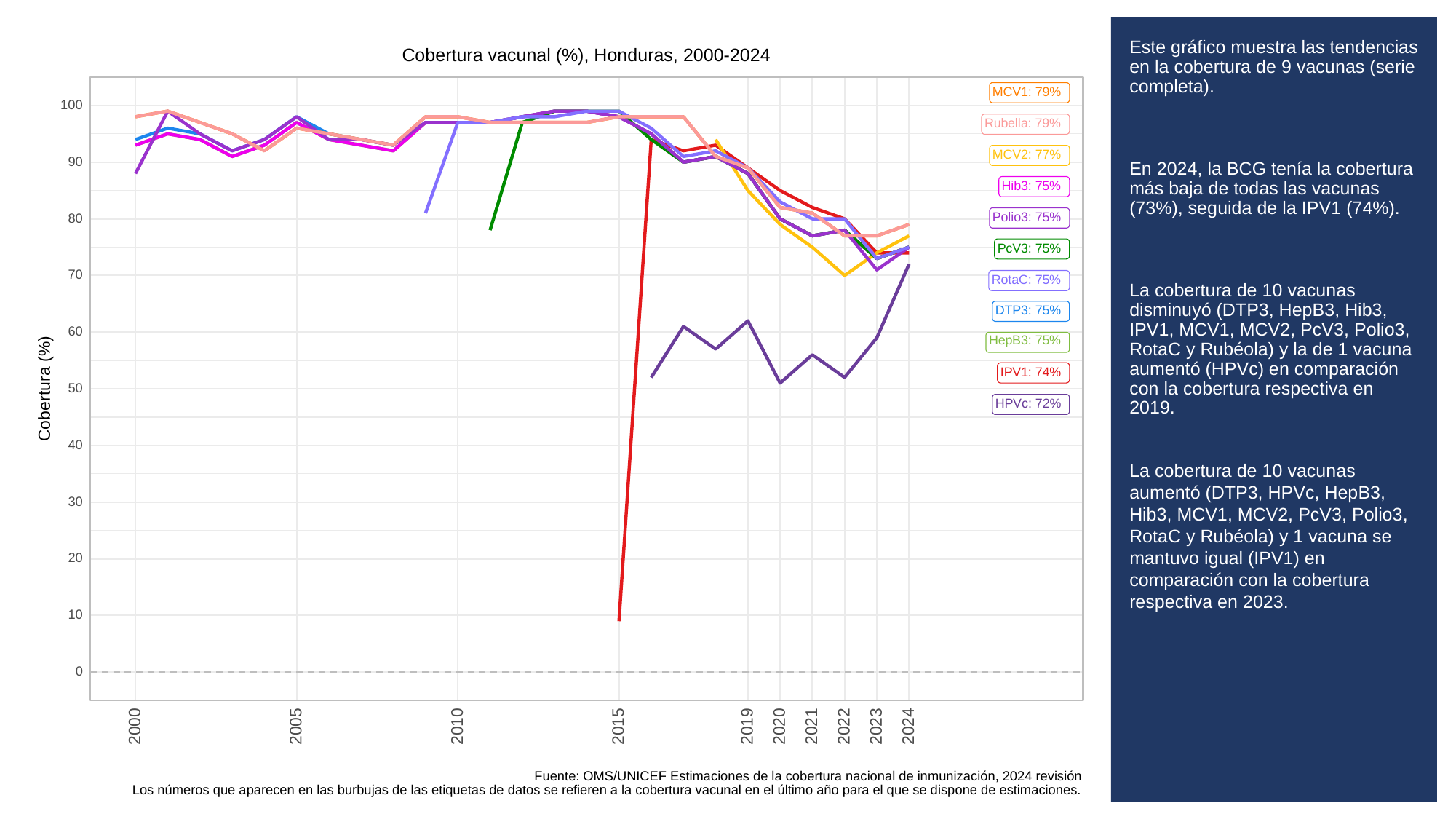

# Este gráfico muestra las tendencias en la cobertura de 9 vacunas (serie completa).

En 2024, la BCG tenía la cobertura más baja de todas las vacunas (73%), seguida de la IPV1 (74%).

La cobertura de 10 vacunas disminuyó (DTP3, HepB3, Hib3, IPV1, MCV1, MCV2, PcV3, Polio3, RotaC y Rubéola) y la de 1 vacuna aumentó (HPVc) en comparación con la cobertura respectiva en 2019.

La cobertura de 10 vacunas aumentó (DTP3, HPVc, HepB3, Hib3, MCV1, MCV2, PcV3, Polio3, RotaC y Rubéola) y 1 vacuna se mantuvo igual (IPV1) en comparación con la cobertura respectiva en 2023.

Cobertura vacunal (%), Honduras, 2000-2024

MCV1: 79%

100

Rubella: 79%

MCV2: 77%

90

Hib3: 75%

Polio3: 75%
80

PcV3: 75%

70
RotaC: 75%

DTP3: 75%
60

HepB3: 75%

IPV1: 74%
Cobertura (%)
50

HPVc: 72%

40

30

20

10

0

2023
2000
2005
2010
2015
2019
2020
2021
2022
2024
Fuente: OMS/UNICEF Estimaciones de la cobertura nacional de inmunización, 2024 revisión
Los números que aparecen en las burbujas de las etiquetas de datos se refieren a la cobertura vacunal en el último año para el que se dispone de estimaciones.